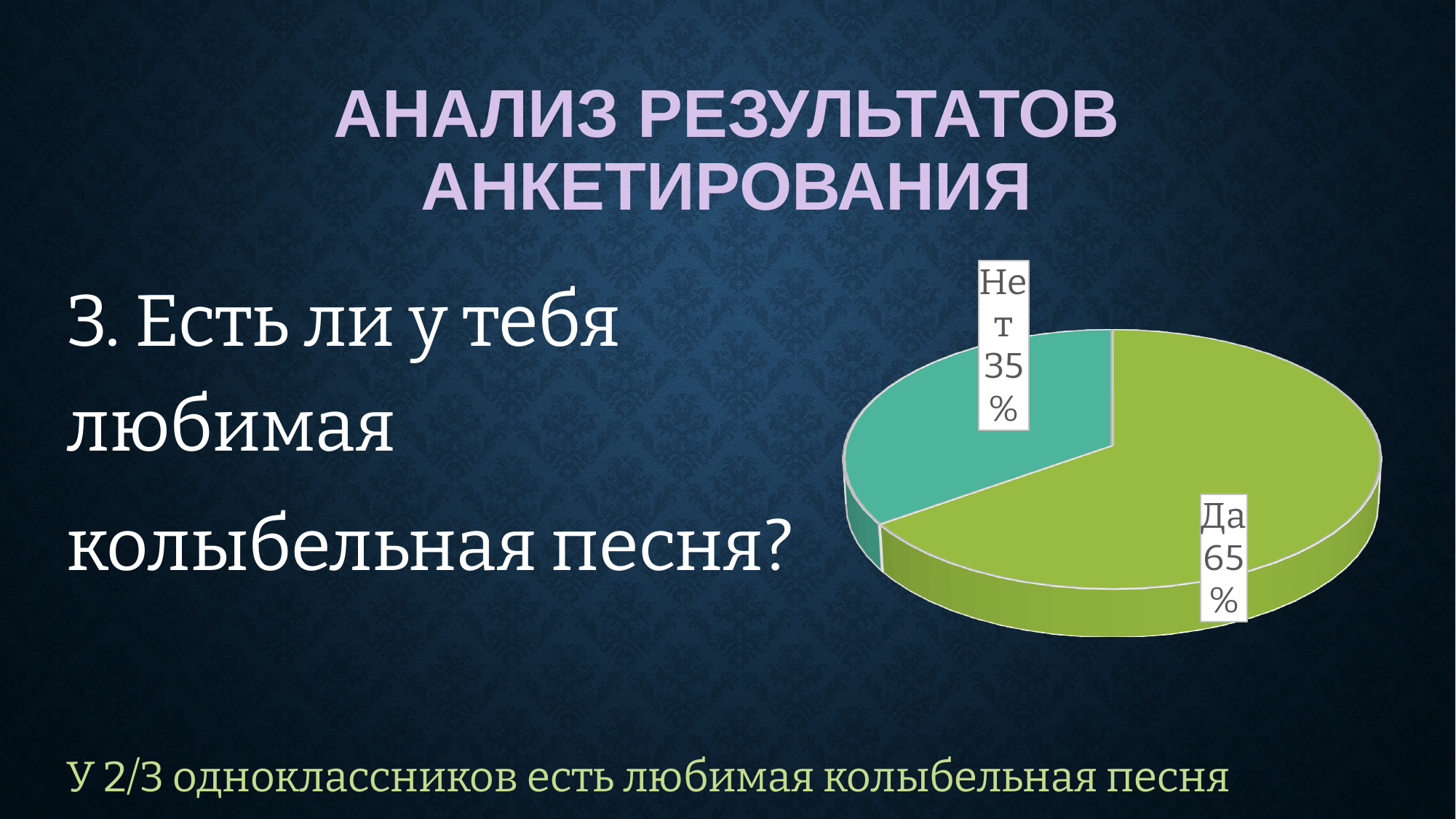

# Анализ результатов анкетирования

[unsupported chart]

3. Есть ли у тебя любимая
колыбельная песня?
У 2/3 одноклассников есть любимая колыбельная песня